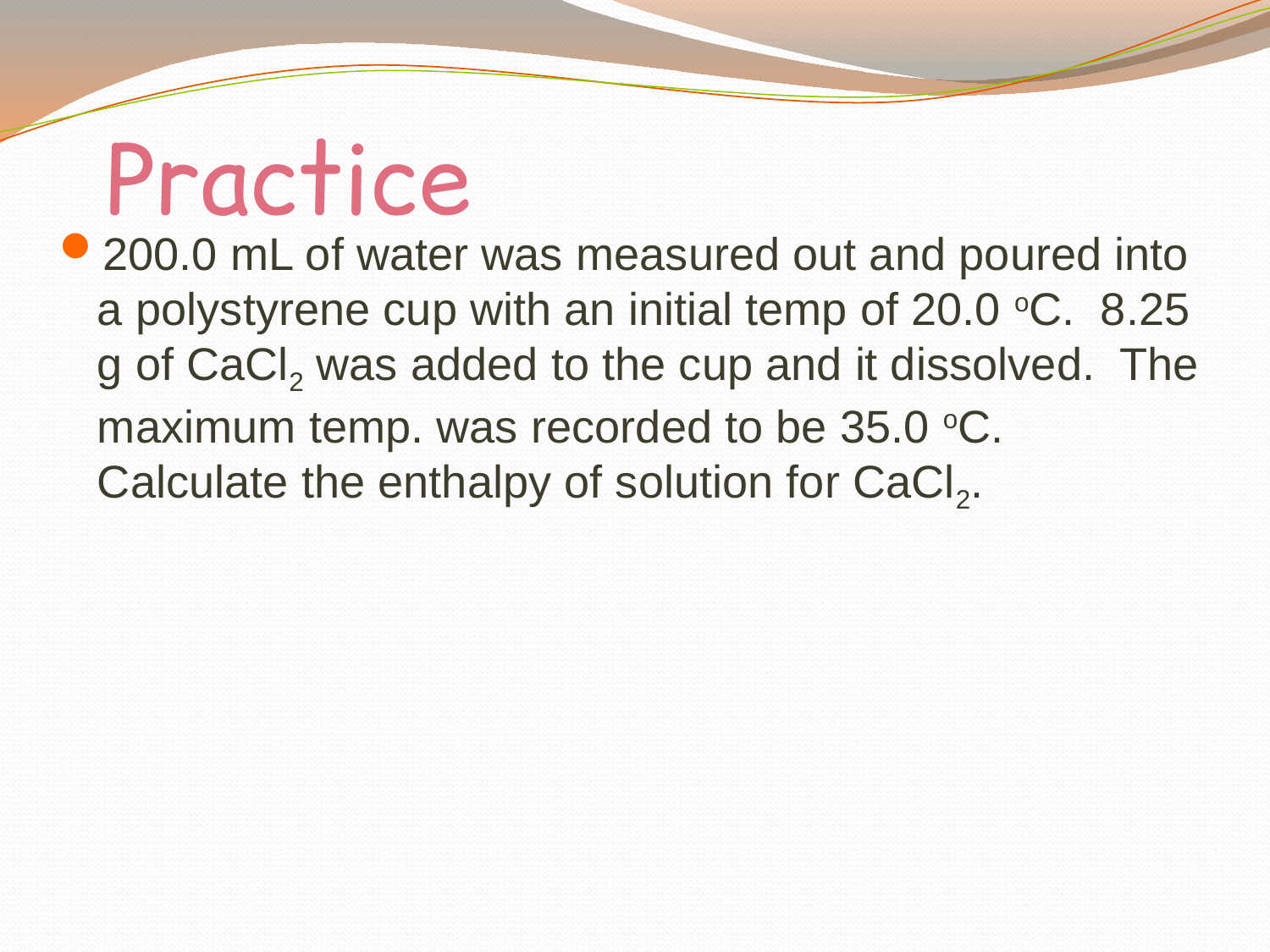

# Practice
200.0 mL of water was measured out and poured into a polystyrene cup with an initial temp of 20.0 oC.  8.25 g of CaCl2 was added to the cup and it dissolved.  The maximum temp. was recorded to be 35.0 oC.  Calculate the enthalpy of solution for CaCl2.